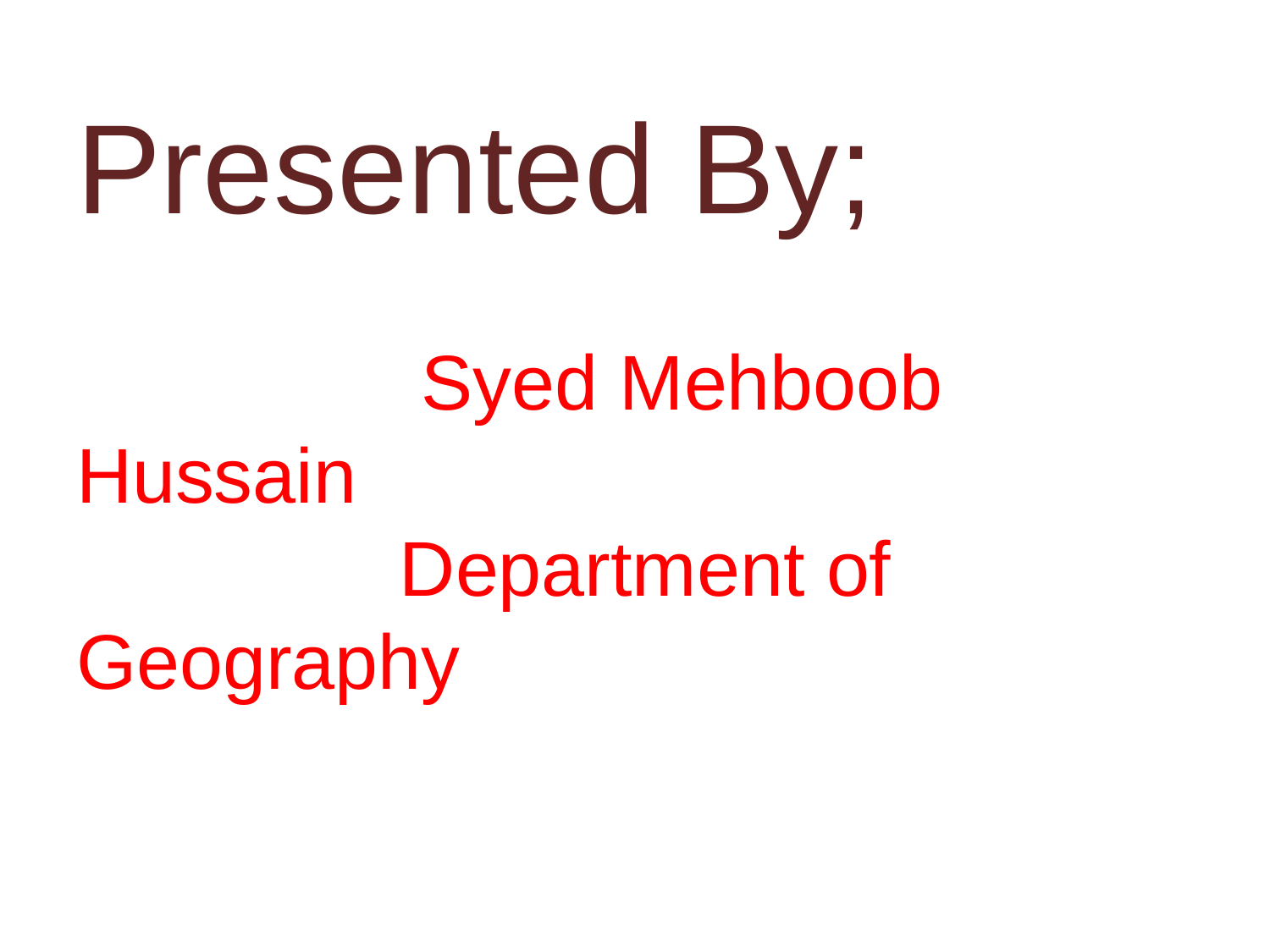

# Presented By; Syed Mehboob Hussain Department of Geography